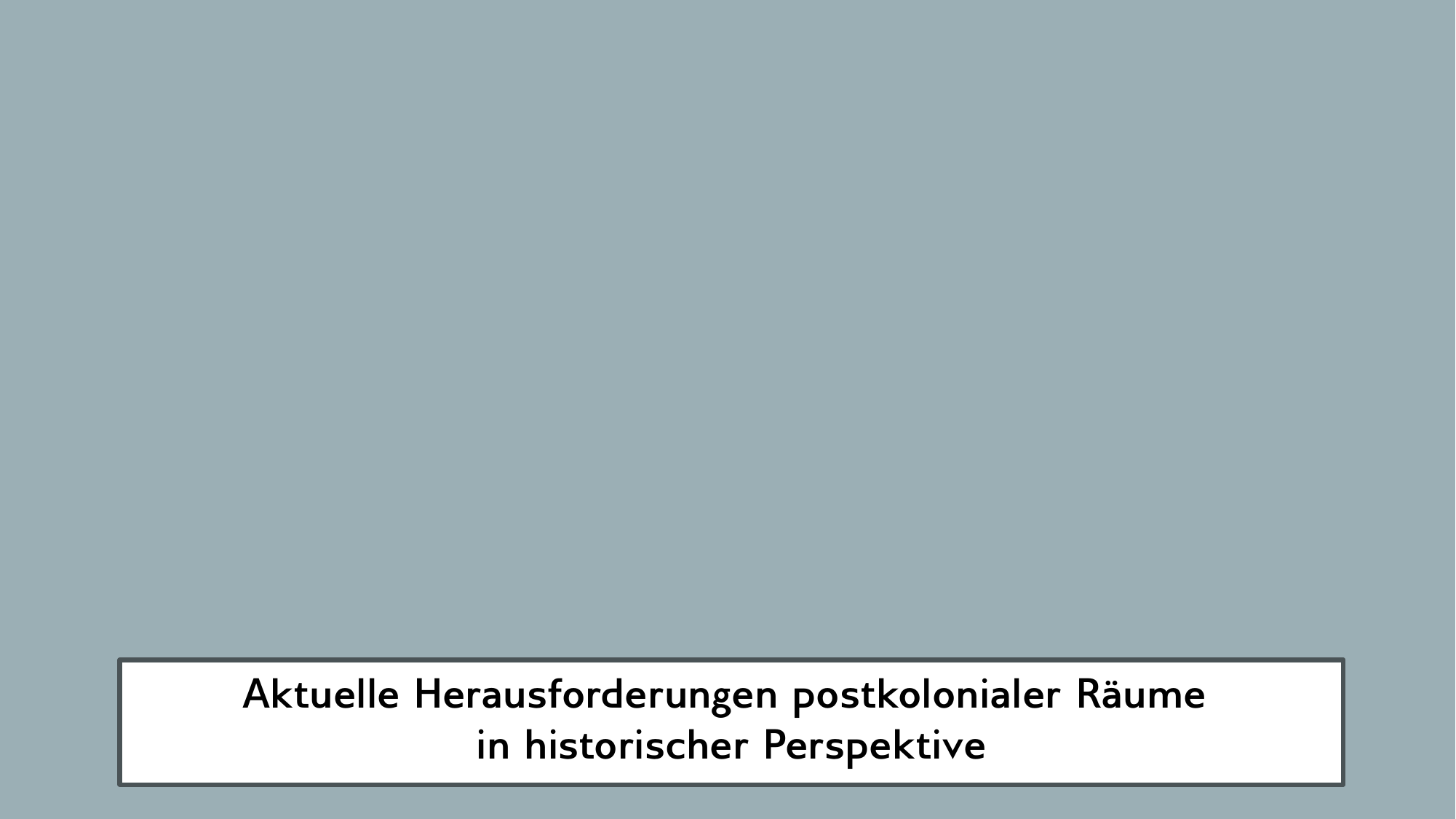

Aktuelle Herausforderungen postkolonialer Räume
in historischer Perspektive